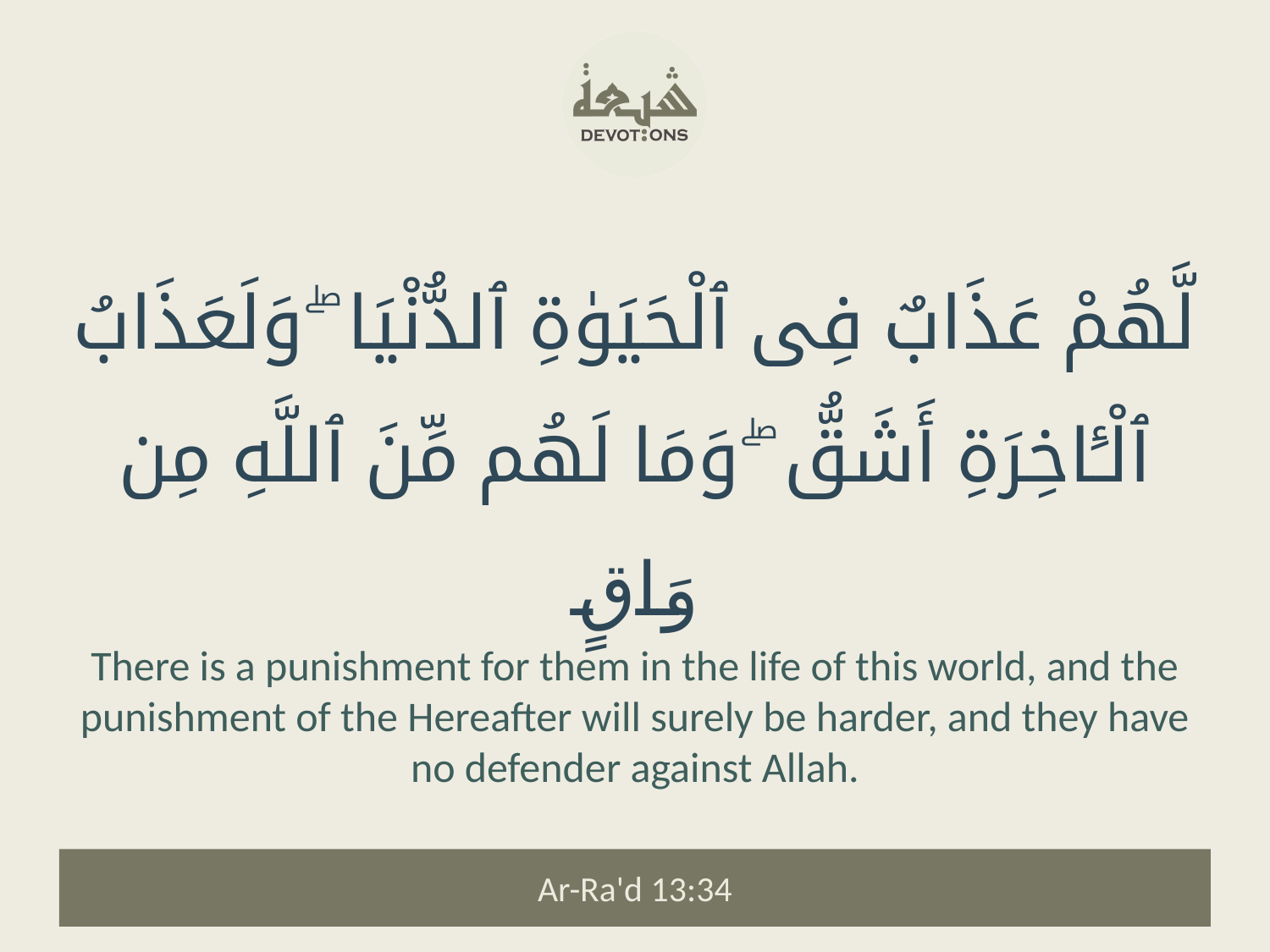

لَّهُمْ عَذَابٌ فِى ٱلْحَيَوٰةِ ٱلدُّنْيَا ۖ وَلَعَذَابُ ٱلْـَٔاخِرَةِ أَشَقُّ ۖ وَمَا لَهُم مِّنَ ٱللَّهِ مِن وَاقٍ
There is a punishment for them in the life of this world, and the punishment of the Hereafter will surely be harder, and they have no defender against Allah.
Ar-Ra'd 13:34